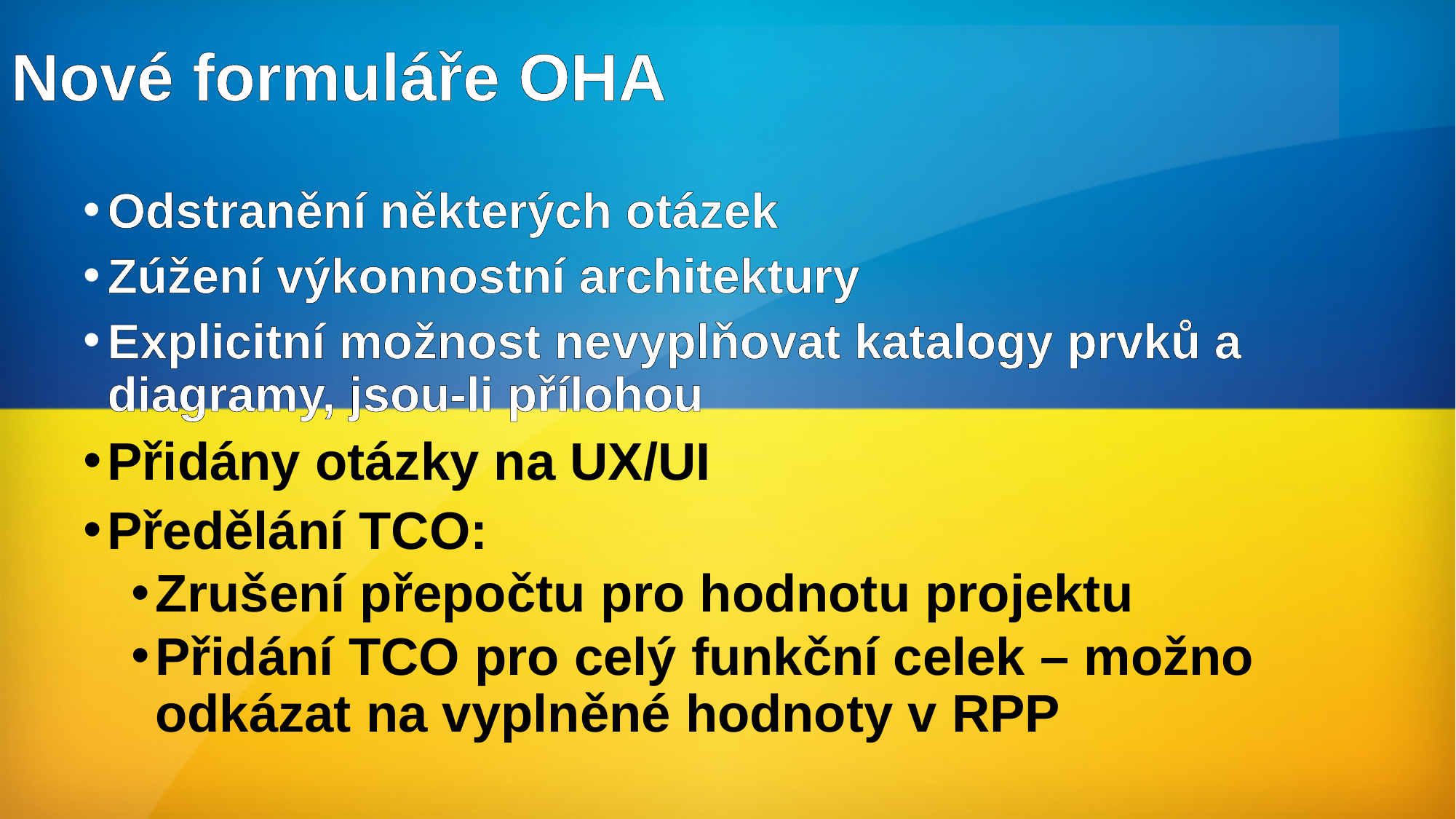

# Nové formuláře OHA
Odstranění některých otázek
Zúžení výkonnostní architektury
Explicitní možnost nevyplňovat katalogy prvků a diagramy, jsou-li přílohou
Přidány otázky na UX/UI
Předělání TCO:
Zrušení přepočtu pro hodnotu projektu
Přidání TCO pro celý funkční celek – možno odkázat na vyplněné hodnoty v RPP